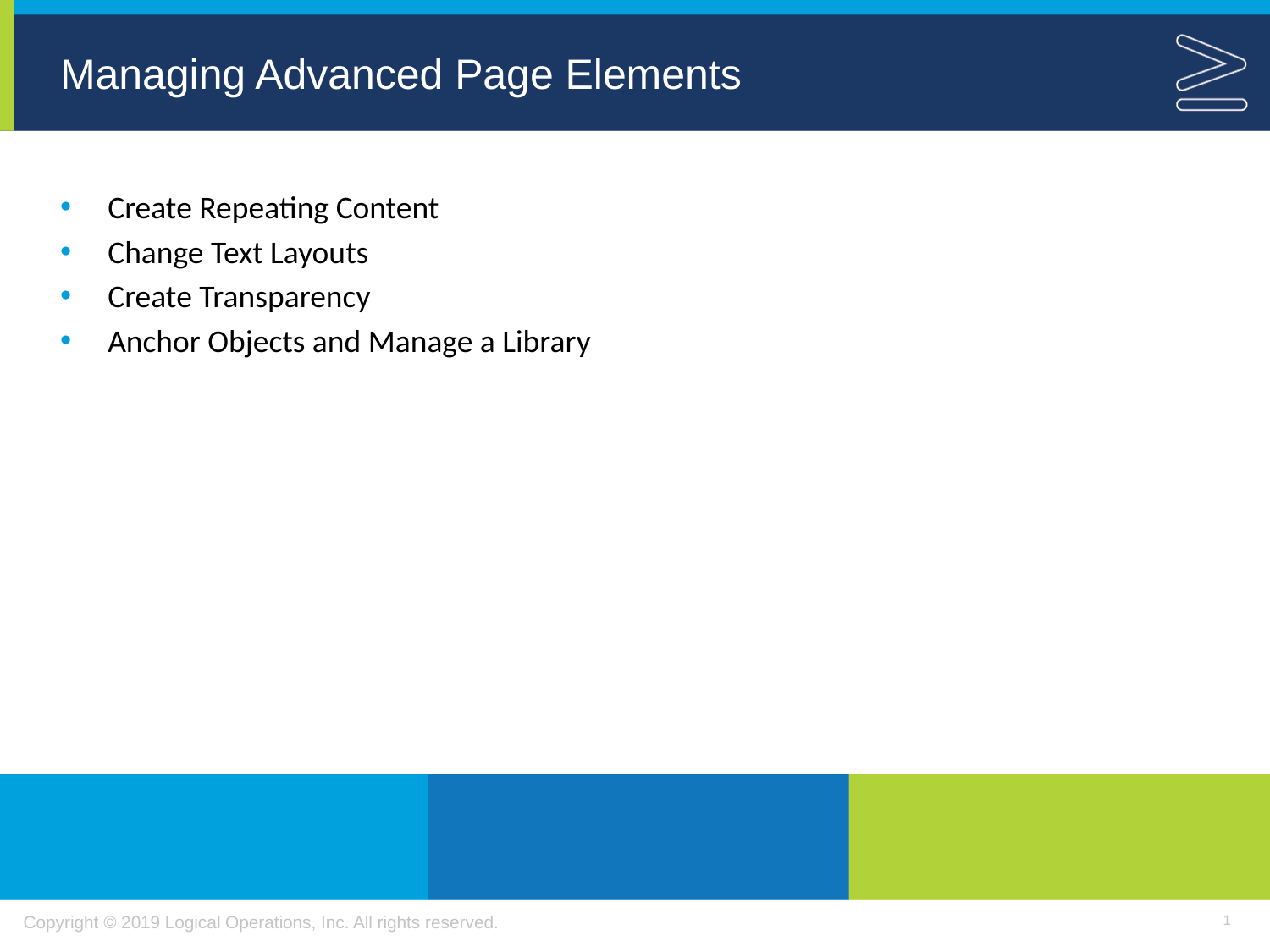

# Managing Advanced Page Elements
Create Repeating Content
Change Text Layouts
Create Transparency
Anchor Objects and Manage a Library
1